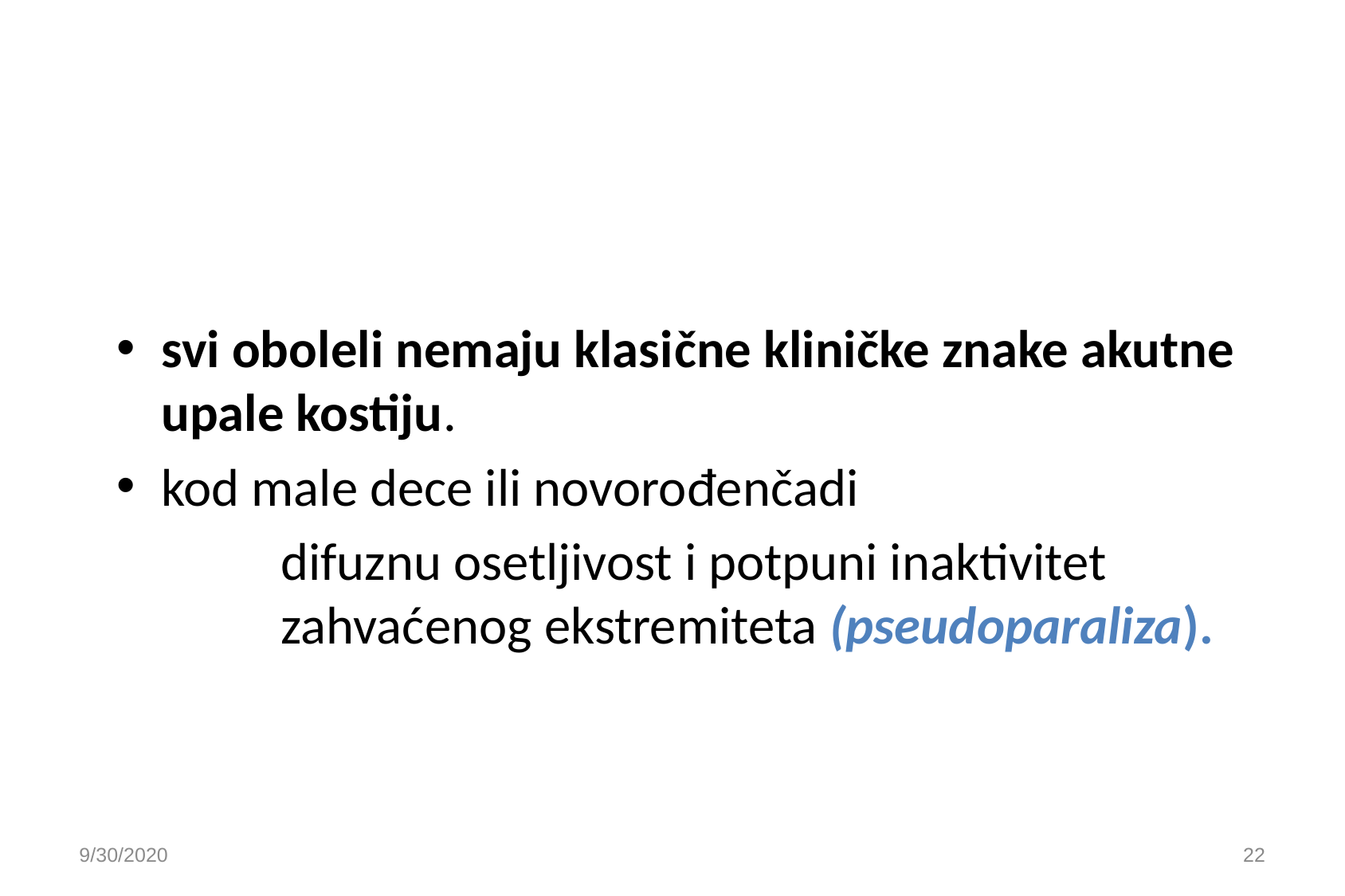

#
svi oboleli nemaju klasične kliničke znake akutne upale kostiju.
kod male dece ili novorođenčadi
		difuznu osetljivost i potpuni inaktivitet 	zahvaćenog ekstremiteta (pseudoparaliza).
9/30/2020
22